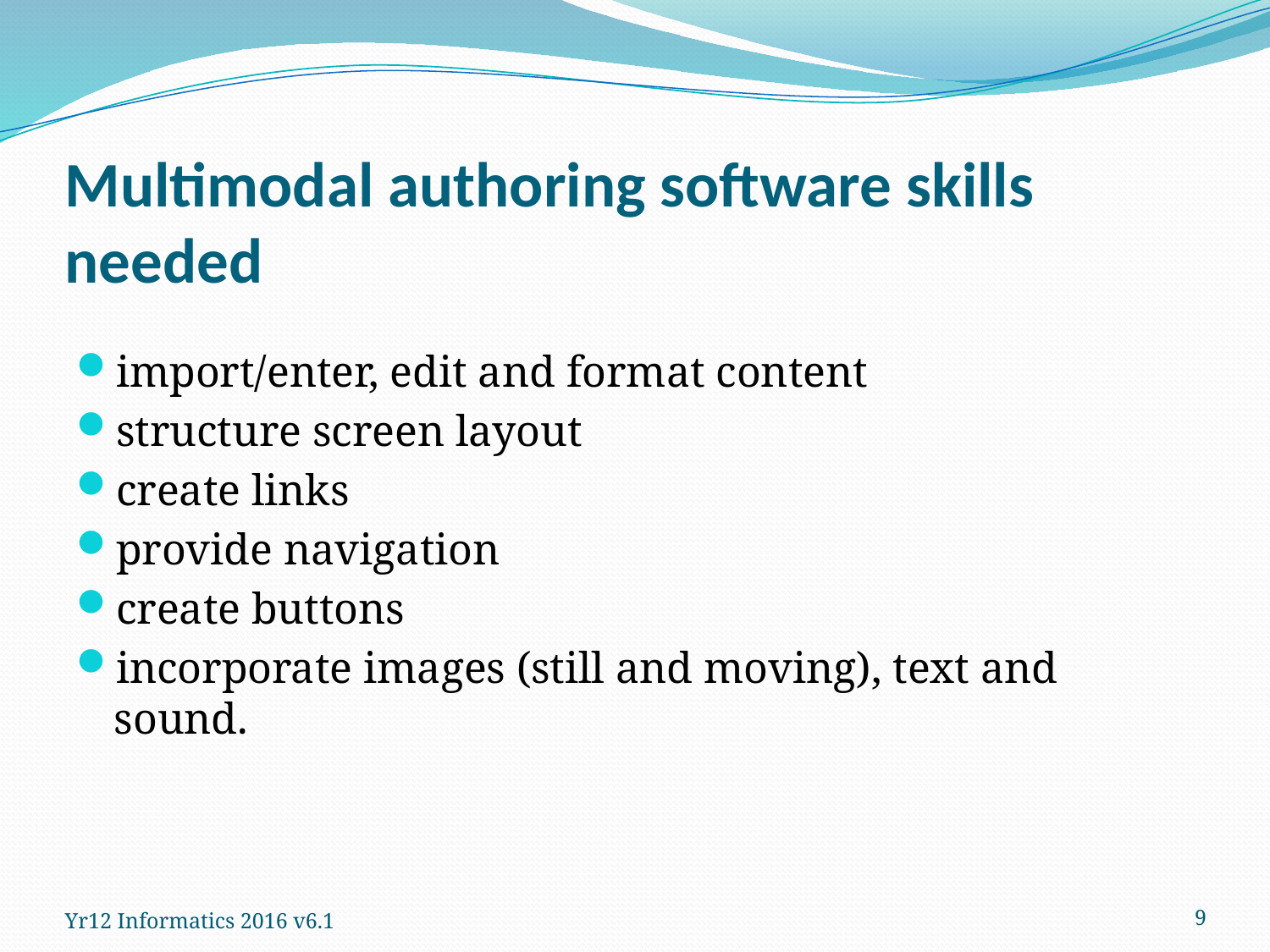

# Multimodal authoring software skills needed
import/enter, edit and format content
structure screen layout
create links
provide navigation
create buttons
incorporate images (still and moving), text and sound.

9
Yr12 Informatics 2016 v6.1